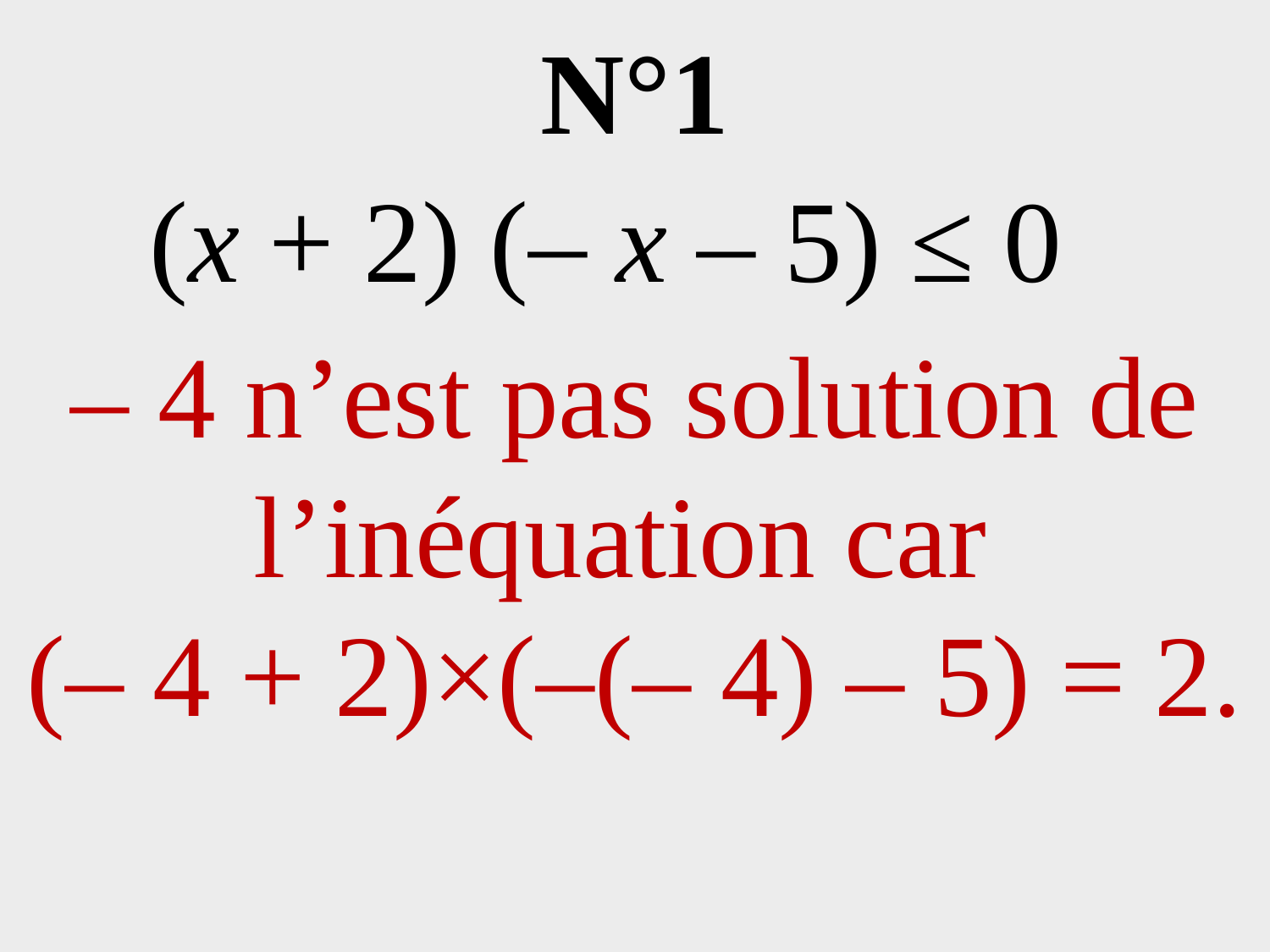

# N°1

(x + 2) (– x – 5) ≤ 0

– 4 n’est pas solution de l’inéquation car
(– 4 + 2)×(–(– 4) – 5) = 2.